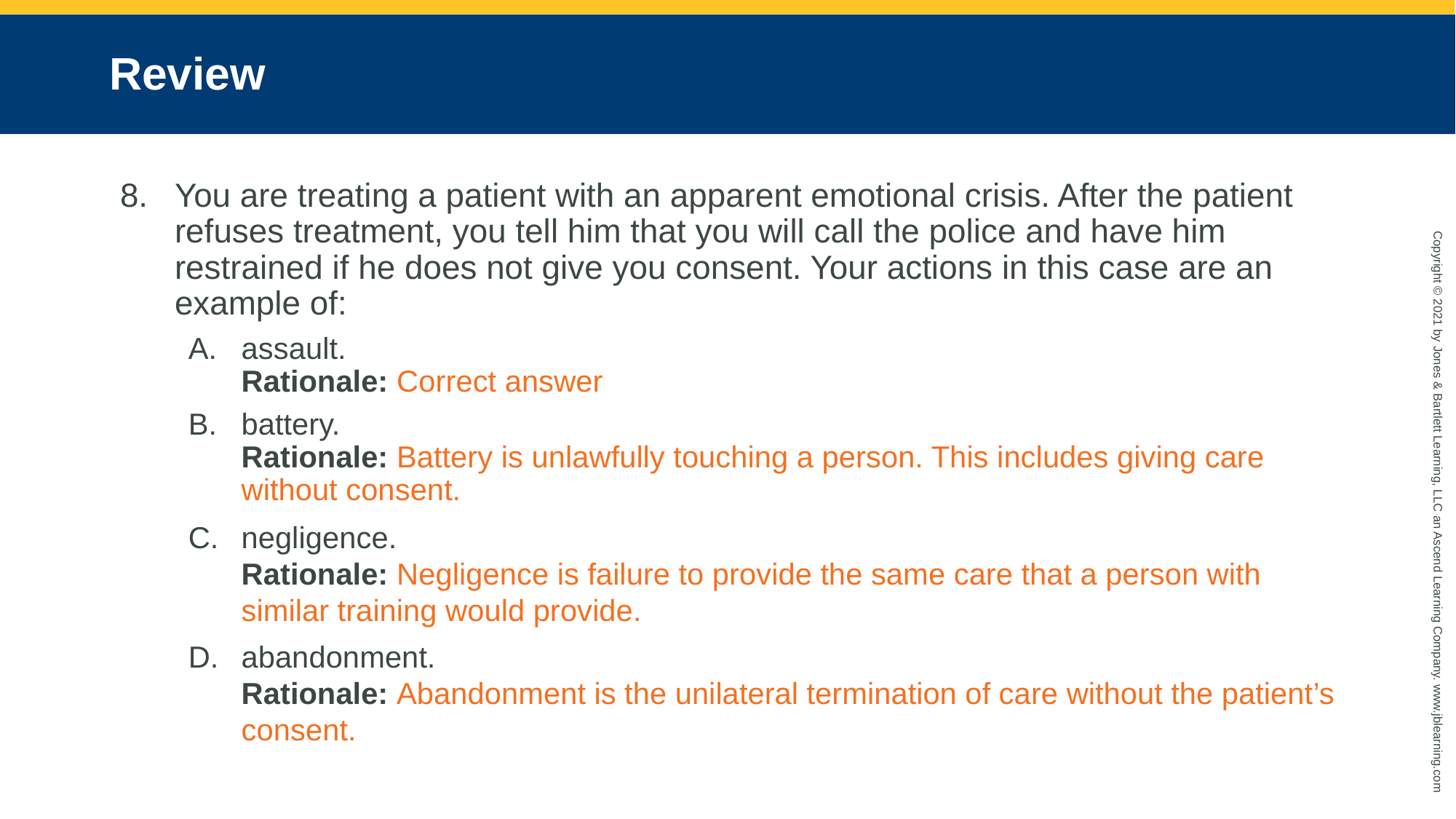

# Review
You are treating a patient with an apparent emotional crisis. After the patient refuses treatment, you tell him that you will call the police and have him restrained if he does not give you consent. Your actions in this case are an example of:
assault.
Rationale: Correct answer
battery.
Rationale: Battery is unlawfully touching a person. This includes giving care without consent.
negligence.
Rationale: Negligence is failure to provide the same care that a person with similar training would provide.
abandonment.
Rationale: Abandonment is the unilateral termination of care without the patient’s consent.